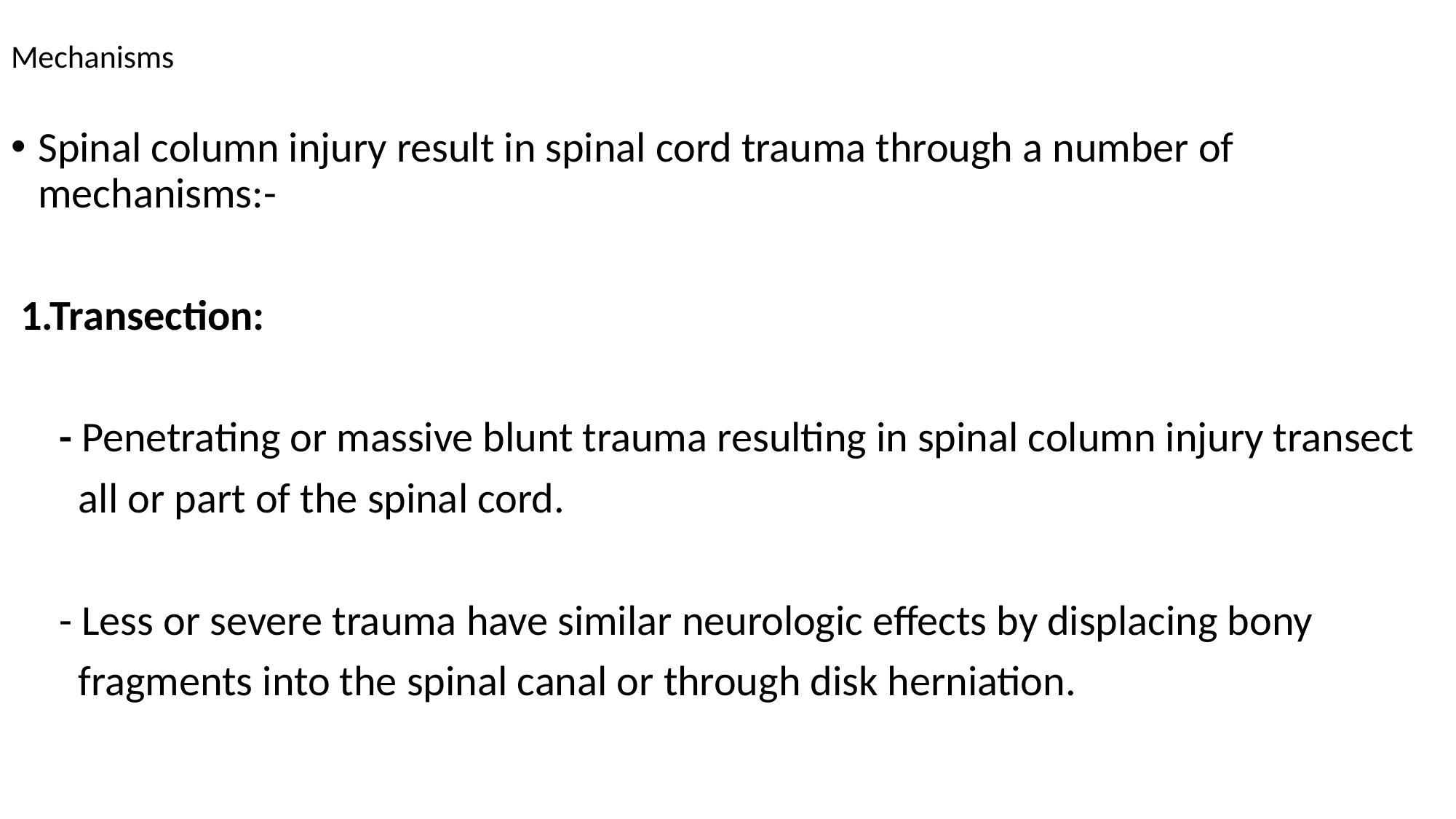

# Mechanisms
Spinal column injury result in spinal cord trauma through a number of mechanisms:-

 1.Transection:

     - Penetrating or massive blunt trauma resulting in spinal column injury transect
       all or part of the spinal cord.

     - Less or severe trauma have similar neurologic effects by displacing bony
       fragments into the spinal canal or through disk herniation.